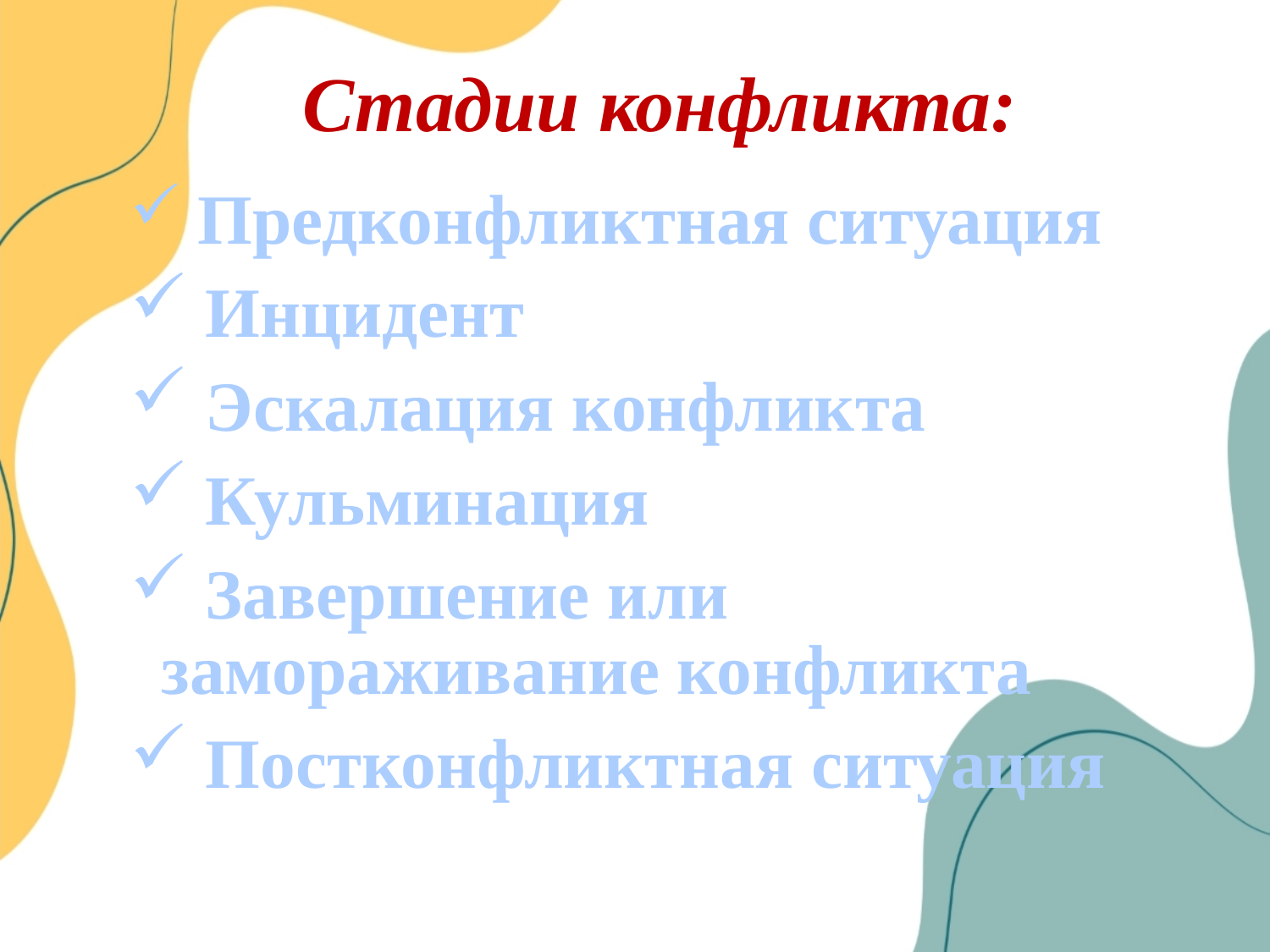

Стадии конфликта:
 Предконфликтная ситуация
 Инцидент
 Эскалация конфликта
 Кульминация
 Завершение или замораживание конфликта
 Постконфликтная ситуация